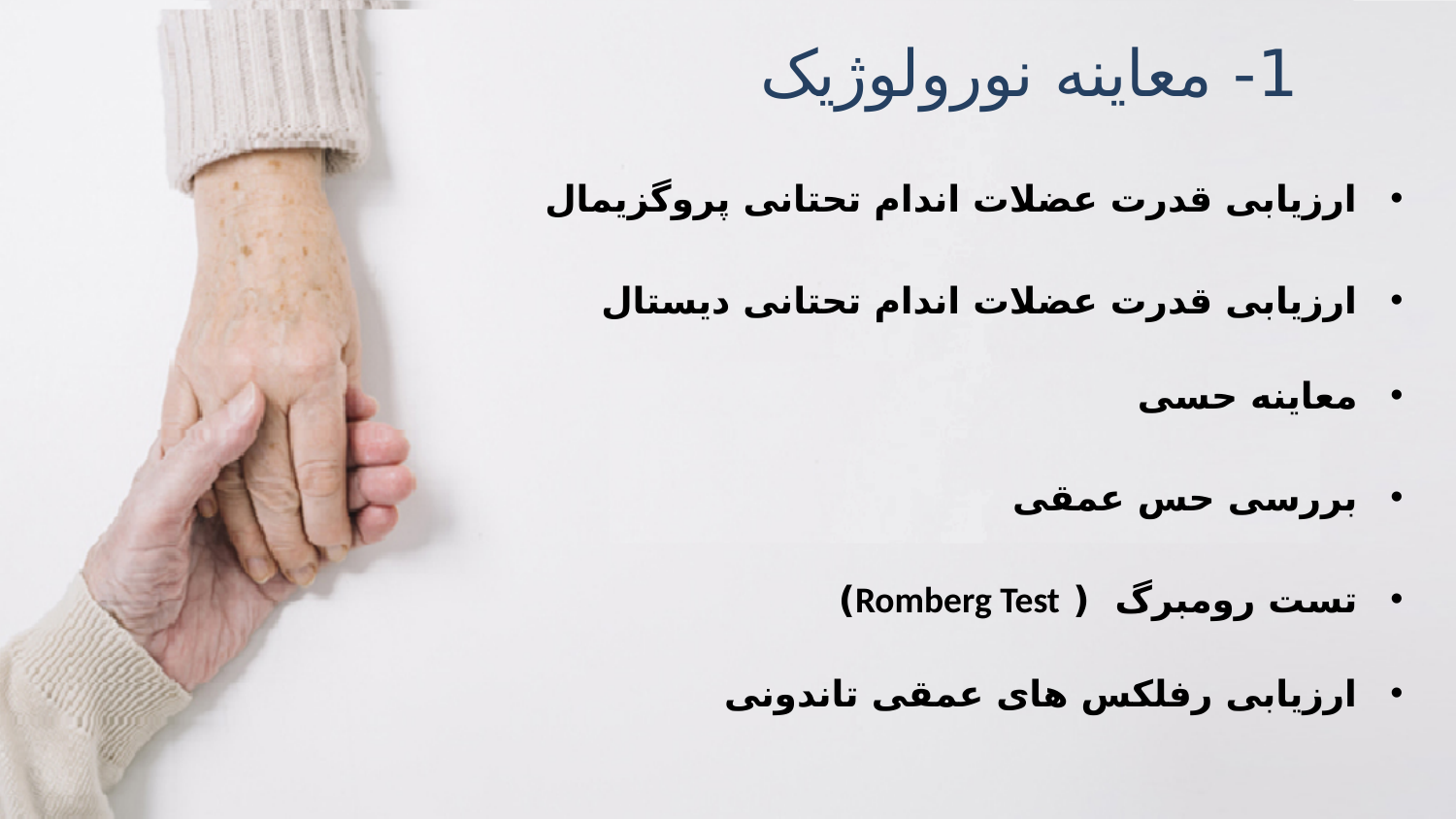

# 1- معاینه نورولوژیک
ارزیابی قدرت عضلات اندام تحتانی پروگزیمال

ارزیابی قدرت عضلات اندام تحتانی دیستال
معاینه حسی

بررسی حس عمقی

تست رومبرگ  ( Romberg Test)
ارزیابی رفلکس های عمقی تاندونی